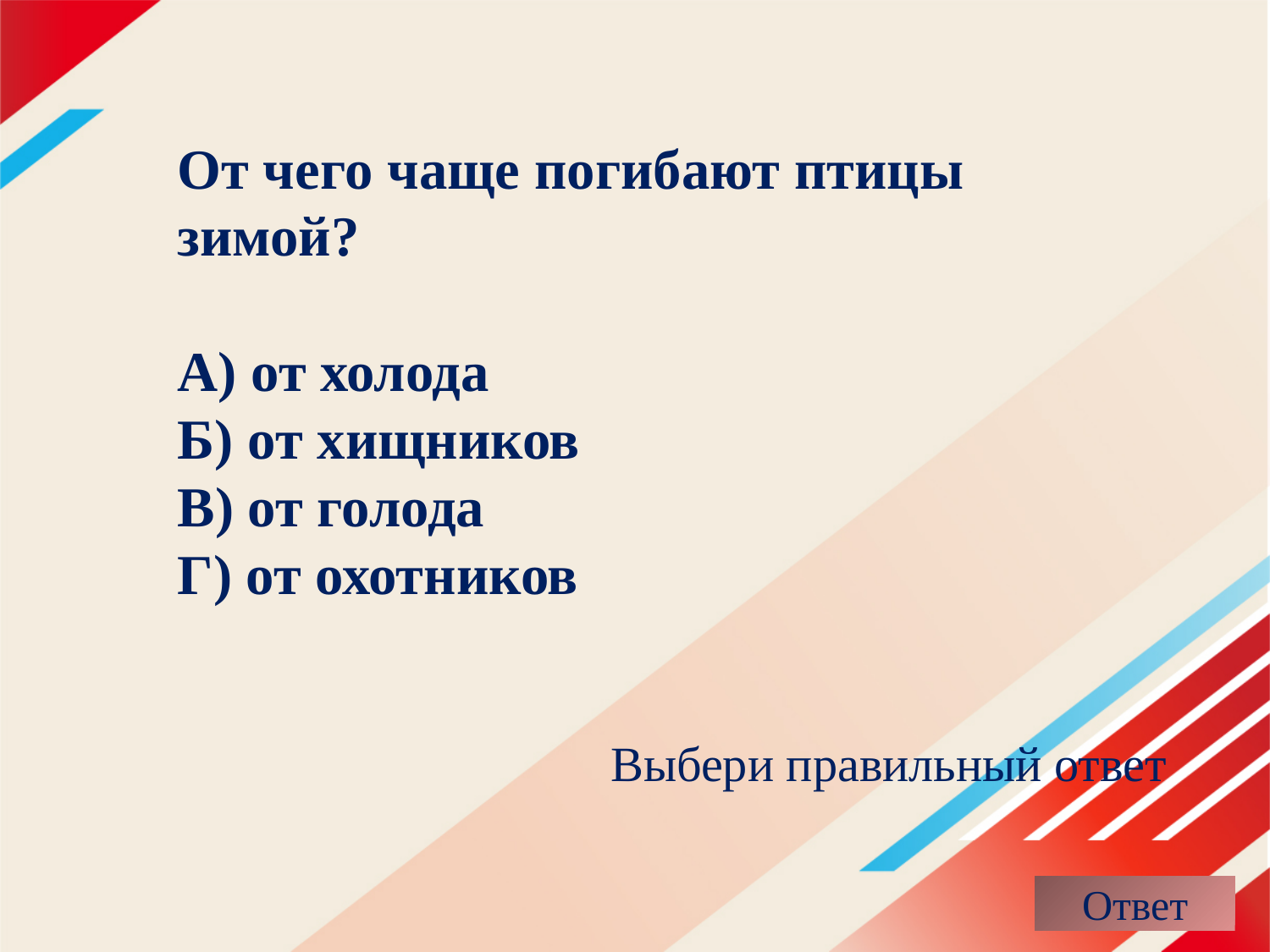

От чего чаще погибают птицы зимой?
А) от холода
Б) от хищников
В) от голода
Г) от охотников
Выбери правильный ответ